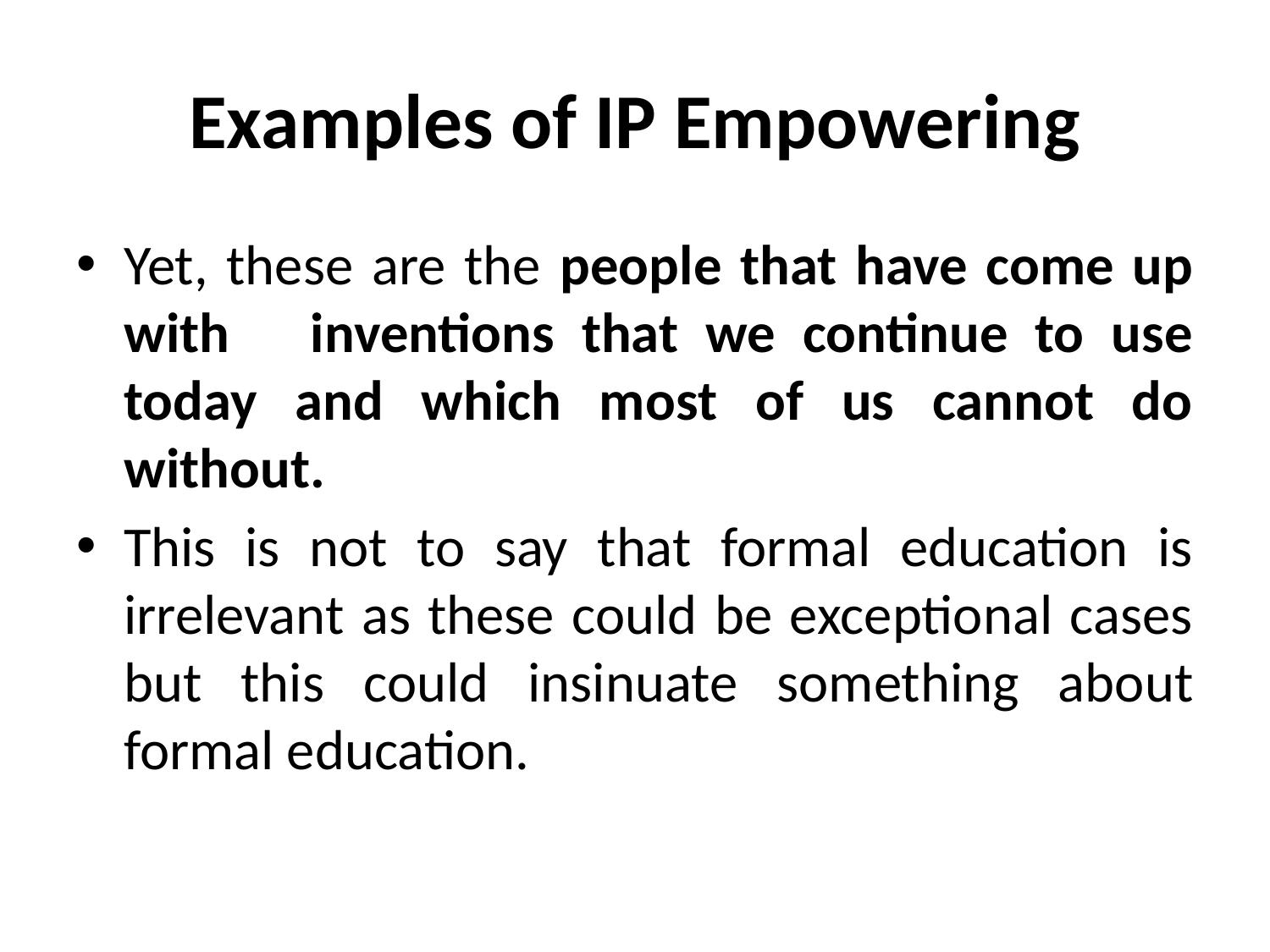

# Examples of IP Empowering
Yet, these are the people that have come up with   inventions that we continue to use today and which most of us cannot do without.
This is not to say that formal education is irrelevant as these could be exceptional cases but this could insinuate something about formal education.